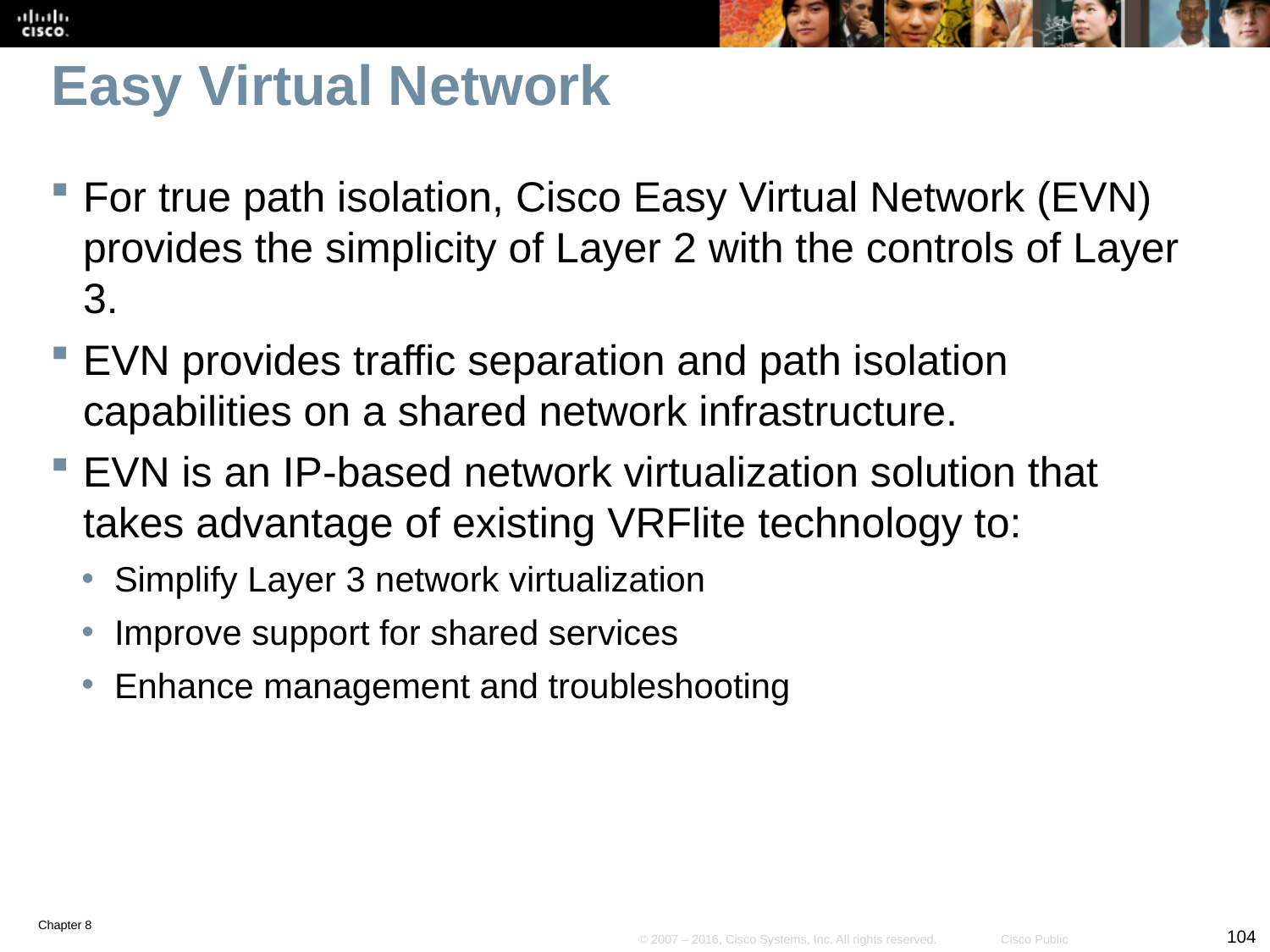

# Easy Virtual Network
For true path isolation, Cisco Easy Virtual Network (EVN) provides the simplicity of Layer 2 with the controls of Layer 3.
EVN provides traffic separation and path isolation capabilities on a shared network infrastructure.
EVN is an IP-based network virtualization solution that takes advantage of existing VRFlite technology to:
Simplify Layer 3 network virtualization
Improve support for shared services
Enhance management and troubleshooting